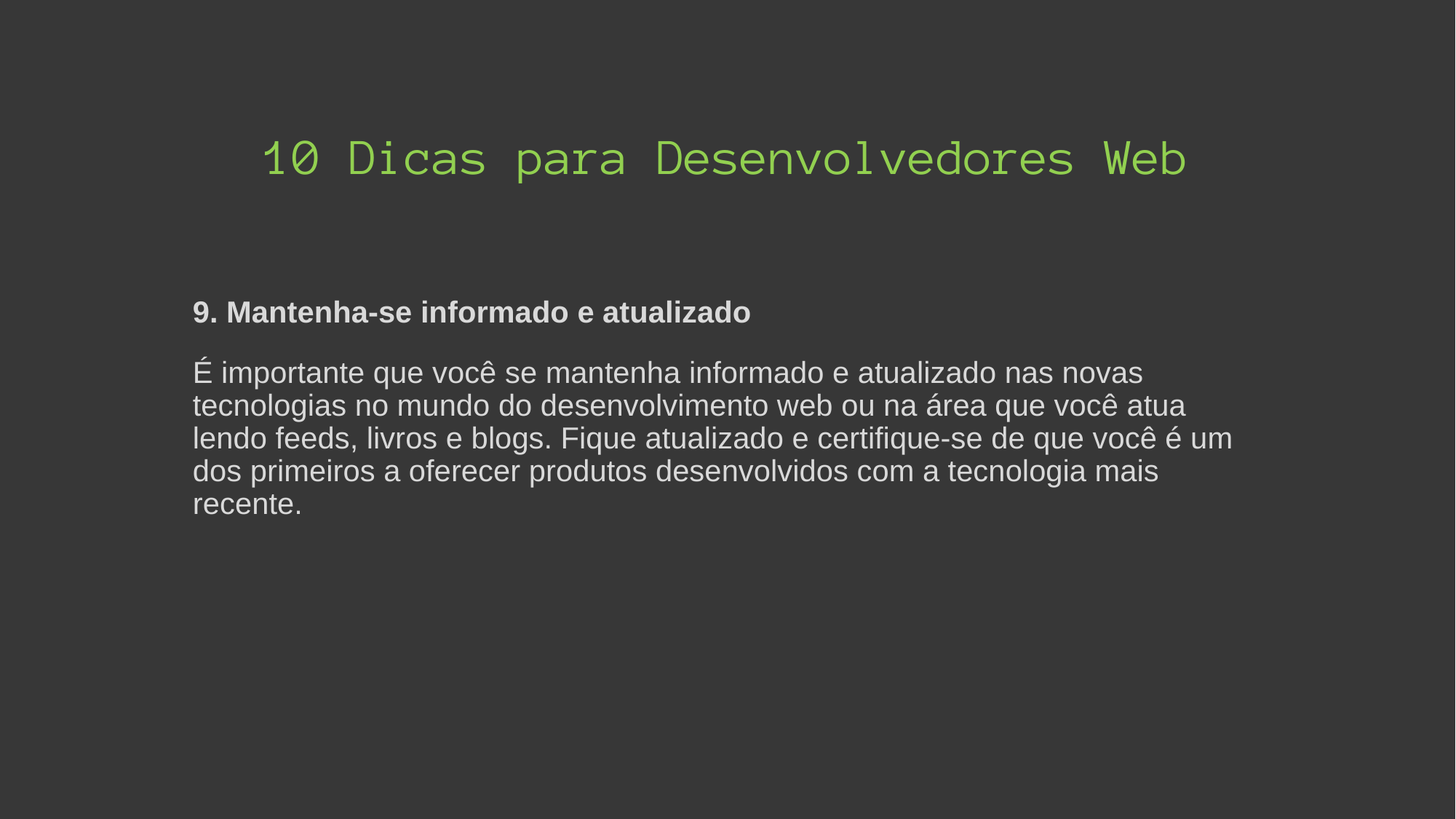

# 10 Dicas para Desenvolvedores Web

9. Mantenha-se informado e atualizado
É importante que você se mantenha informado e atualizado nas novas tecnologias no mundo do desenvolvimento web ou na área que você atua lendo feeds, livros e blogs. Fique atualizado e certifique-se de que você é um dos primeiros a oferecer produtos desenvolvidos com a tecnologia mais recente.